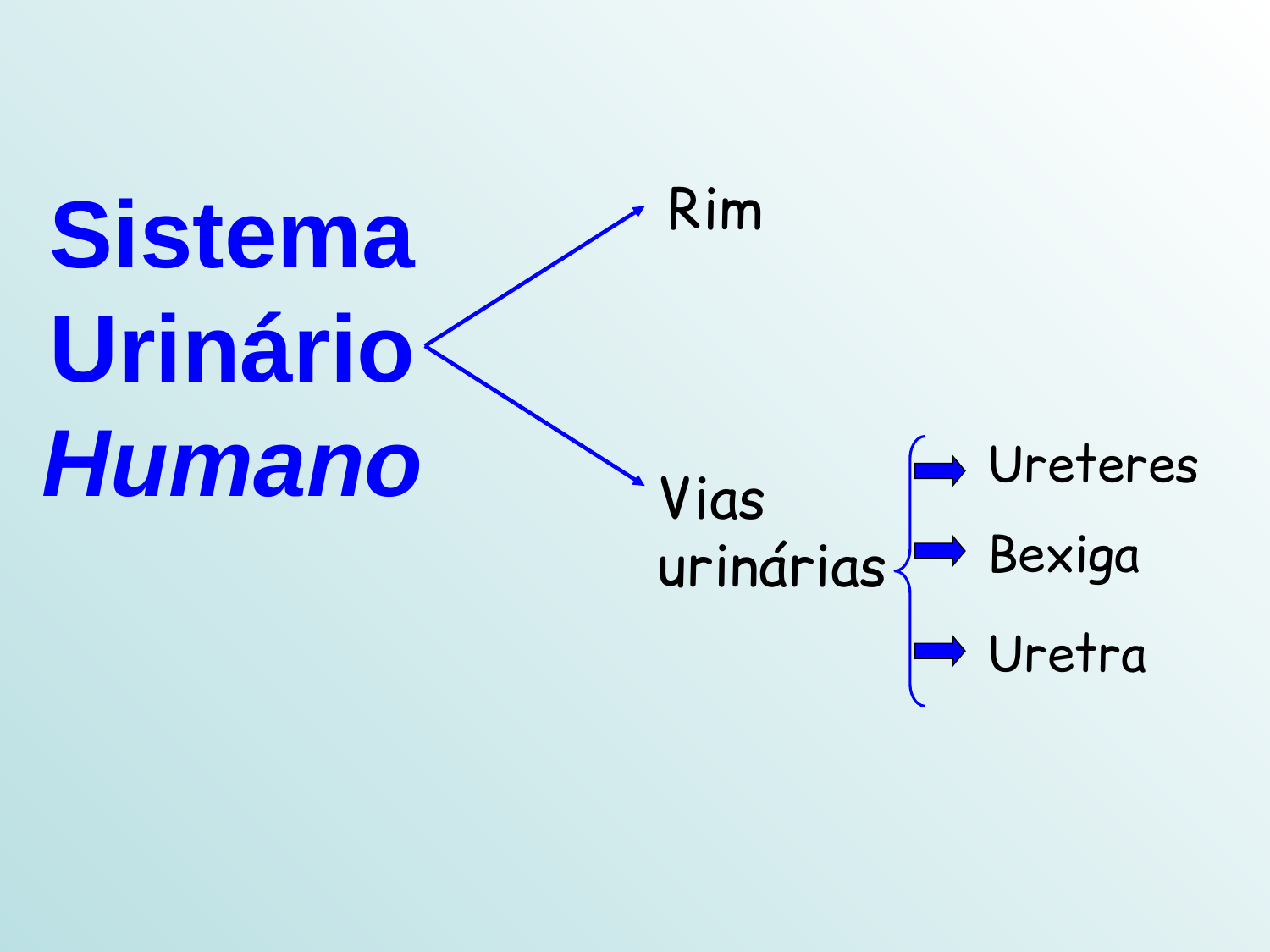

Rim

# Sistema Urinário Humano

Ureteres

Vias urinárias

Bexiga

Uretra